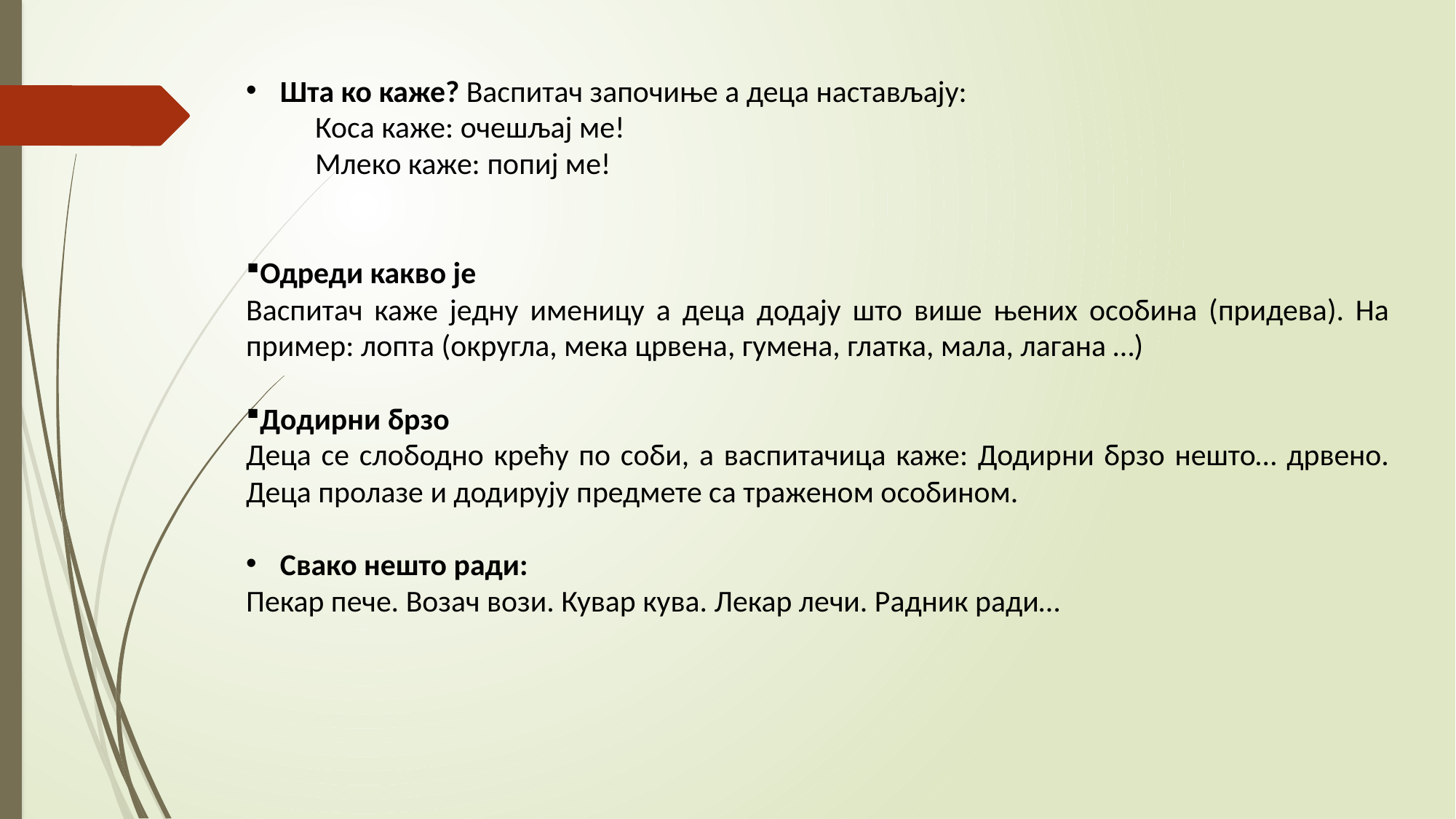

Шта ко каже? Васпитач започиње а деца настављају:
          Коса каже: очешљај ме!
          Млеко каже: попиј ме!

Одреди какво је
Васпитач каже једну именицу а деца додају што више њених особина (придева). На пример: лопта (округла, мека црвена, гумена, глатка, мала, лагана …)

Додирни брзо
Деца се слободно крећу по соби, а васпитачица каже: Додирни брзо нешто… дрвено. Деца пролазе и додирују предмете са траженом особином.

Свако нешто ради:
Пекар пече. Возач вози. Кувар кува. Лекар лечи. Радник ради…